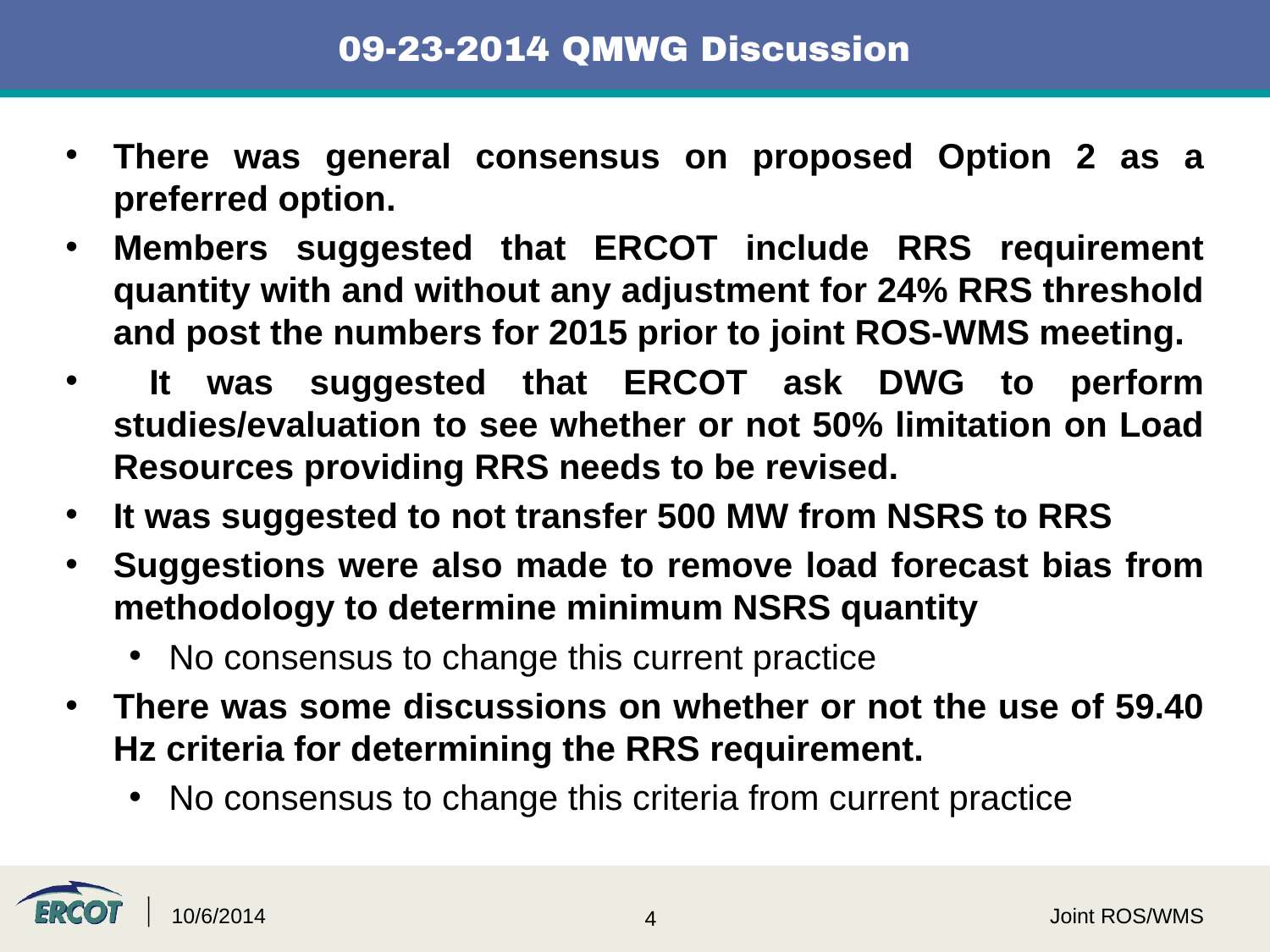

# 09-23-2014 QMWG Discussion
There was general consensus on proposed Option 2 as a preferred option.
Members suggested that ERCOT include RRS requirement quantity with and without any adjustment for 24% RRS threshold and post the numbers for 2015 prior to joint ROS-WMS meeting.
 It was suggested that ERCOT ask DWG to perform studies/evaluation to see whether or not 50% limitation on Load Resources providing RRS needs to be revised.
It was suggested to not transfer 500 MW from NSRS to RRS
Suggestions were also made to remove load forecast bias from methodology to determine minimum NSRS quantity
No consensus to change this current practice
There was some discussions on whether or not the use of 59.40 Hz criteria for determining the RRS requirement.
No consensus to change this criteria from current practice
10/6/2014
Joint ROS/WMS